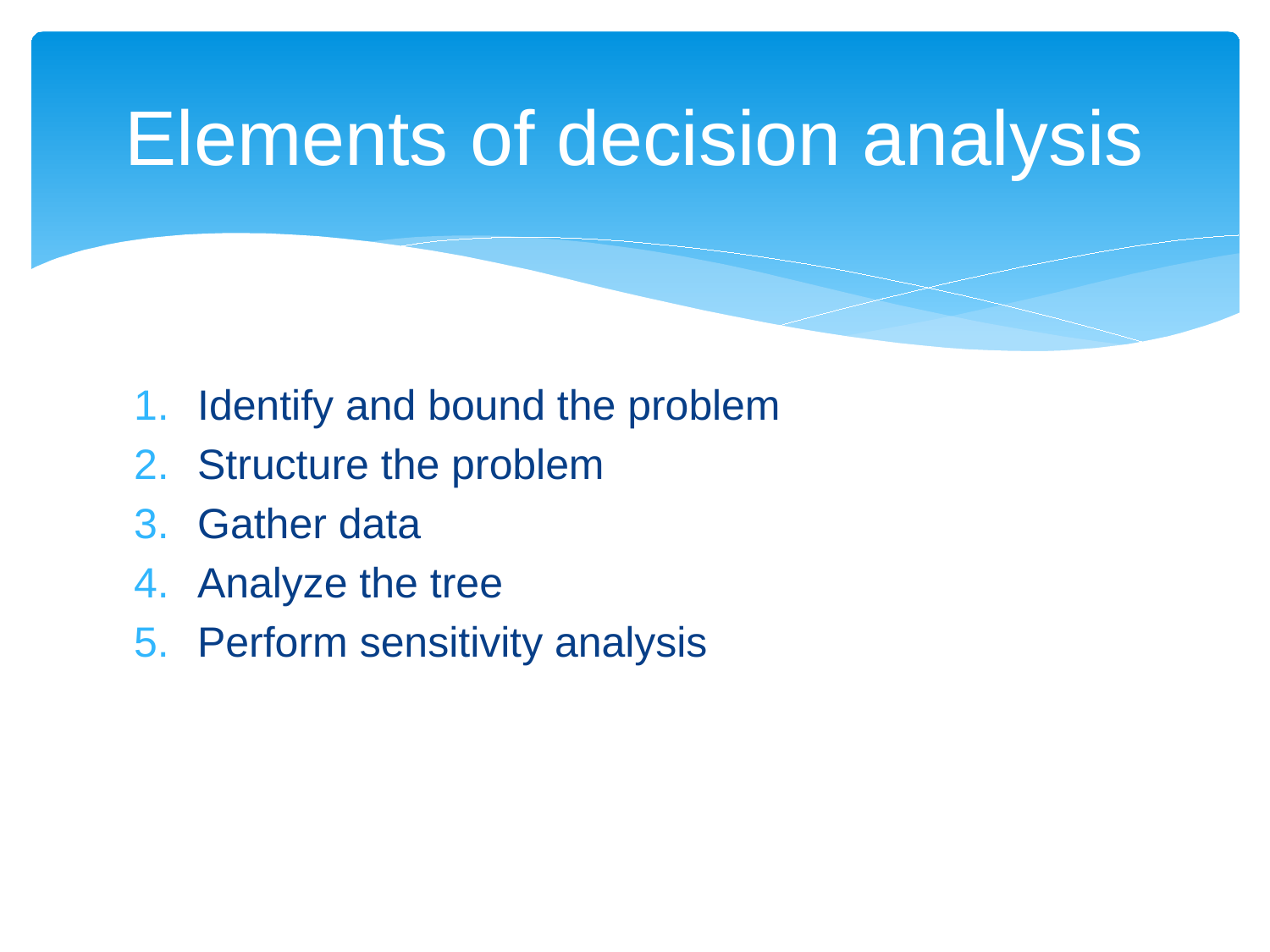

# Elements of decision analysis
Identify and bound the problem
Structure the problem
Gather data
Analyze the tree
Perform sensitivity analysis